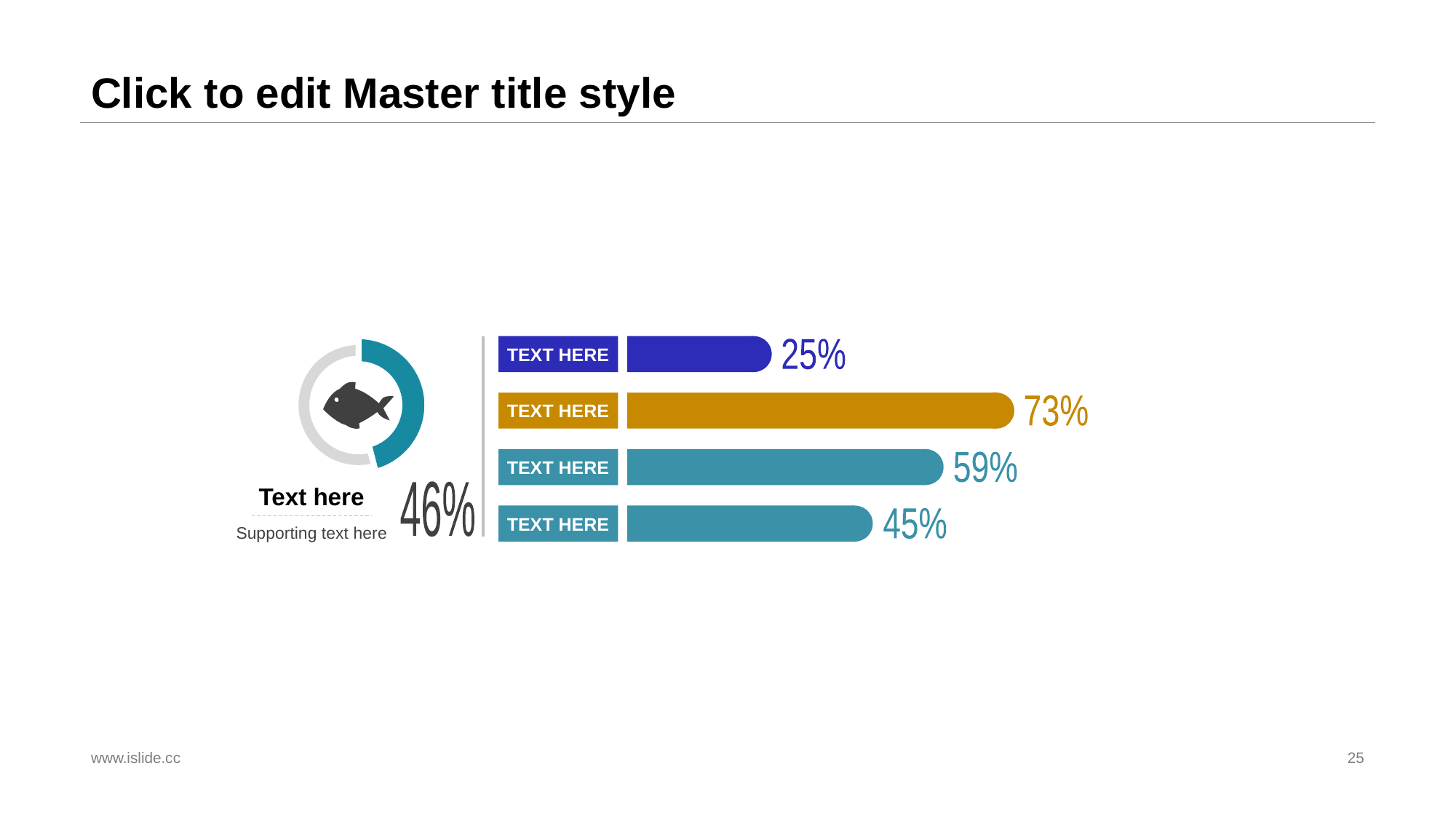

# Click to edit Master title style

TEXT HERE

25%

TEXT HERE

73%
TEXT HERE

59%
Text here
46%
TEXT HERE

45%
Supporting text here
www.islide.cc
25